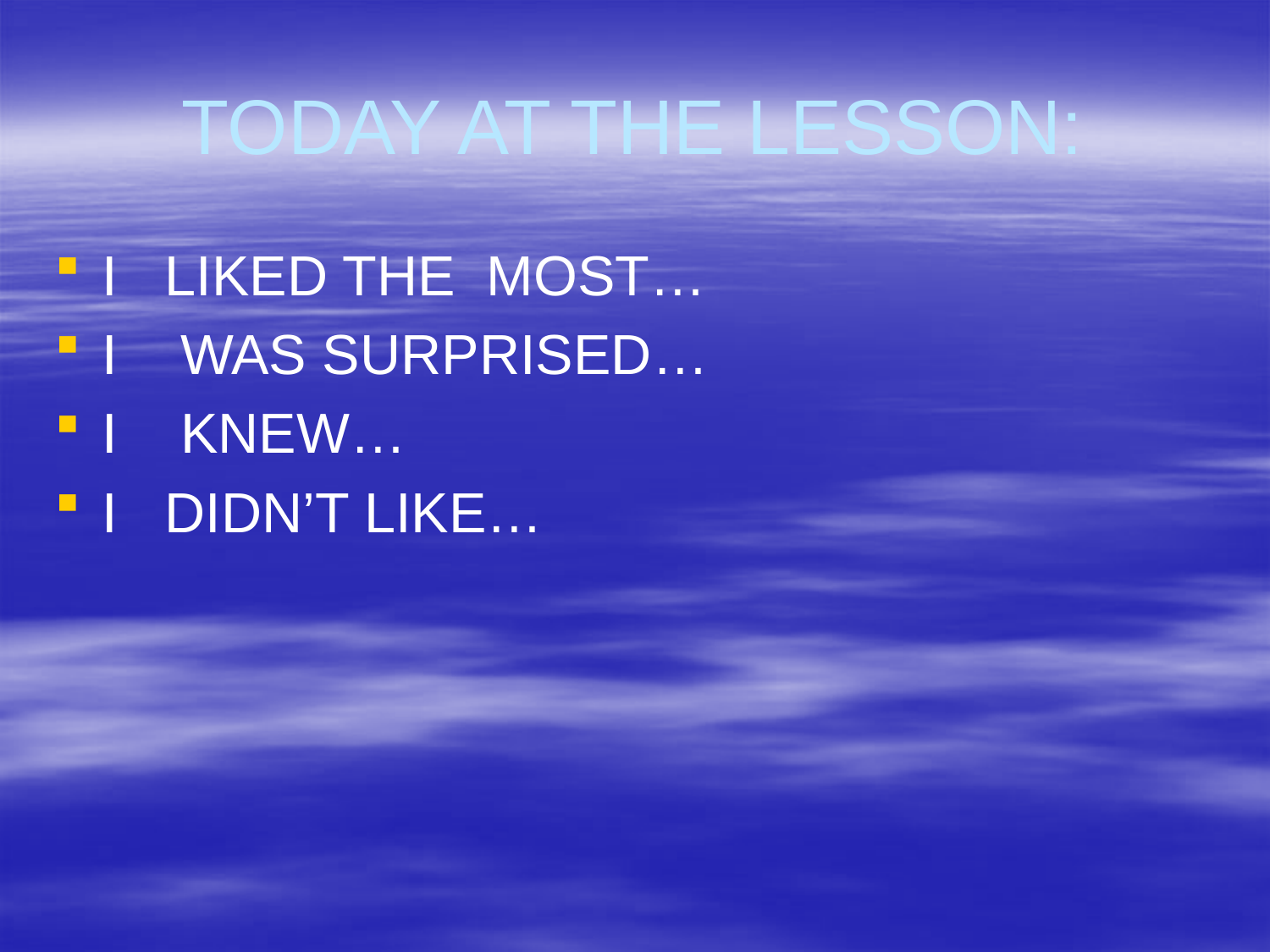

# TODAY AT THE LESSON:
I   LIKED THE  MOST…
I    WAS SURPRISED…
I    KNEW…
I   DIDN’T LIKE…